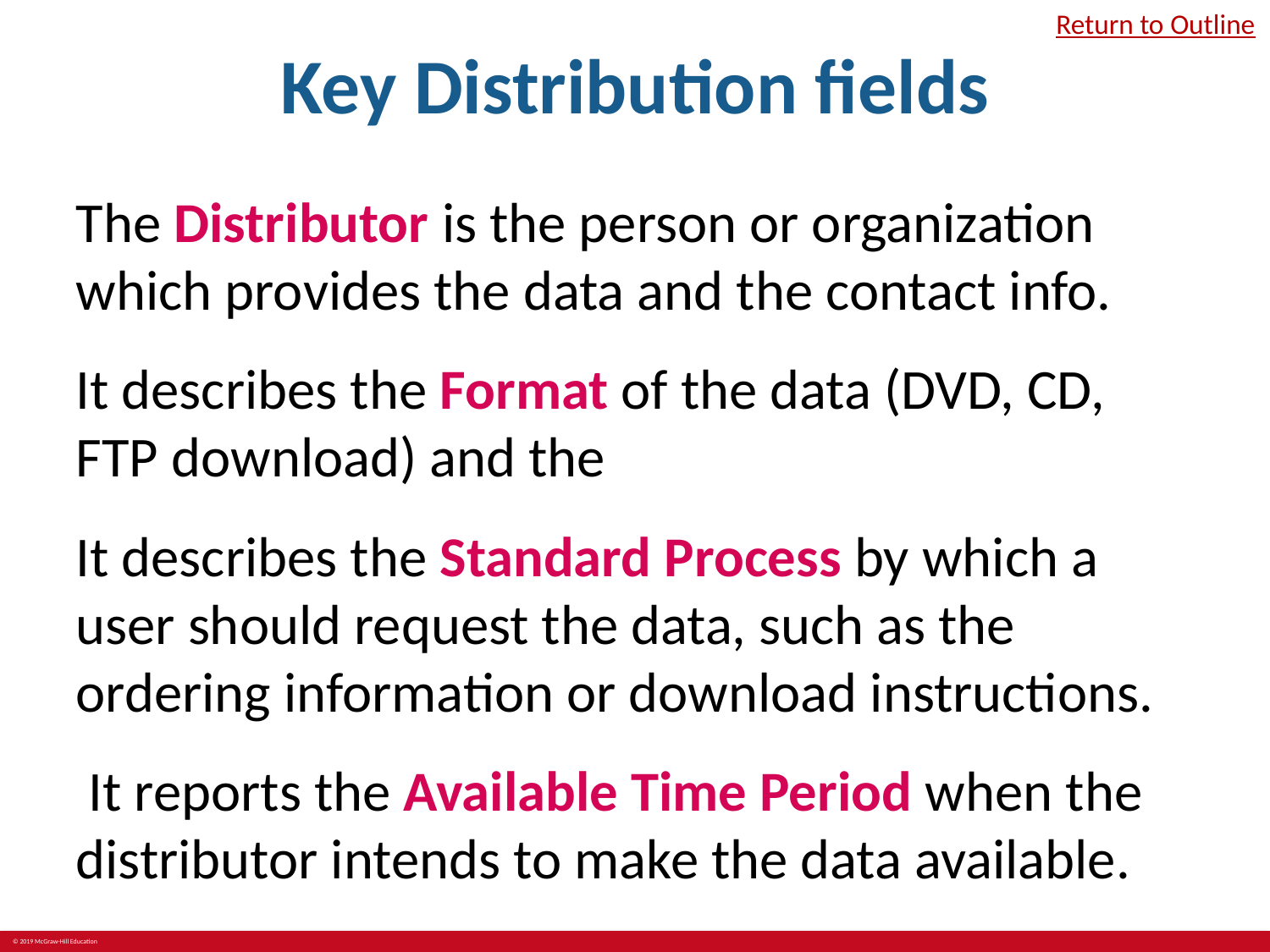

# Key Distribution fields
Return to Outline
The Distributor is the person or organization which provides the data and the contact info.
It describes the Format of the data (DVD, CD, FTP download) and the
It describes the Standard Process by which a user should request the data, such as the ordering information or download instructions.
 It reports the Available Time Period when the distributor intends to make the data available.